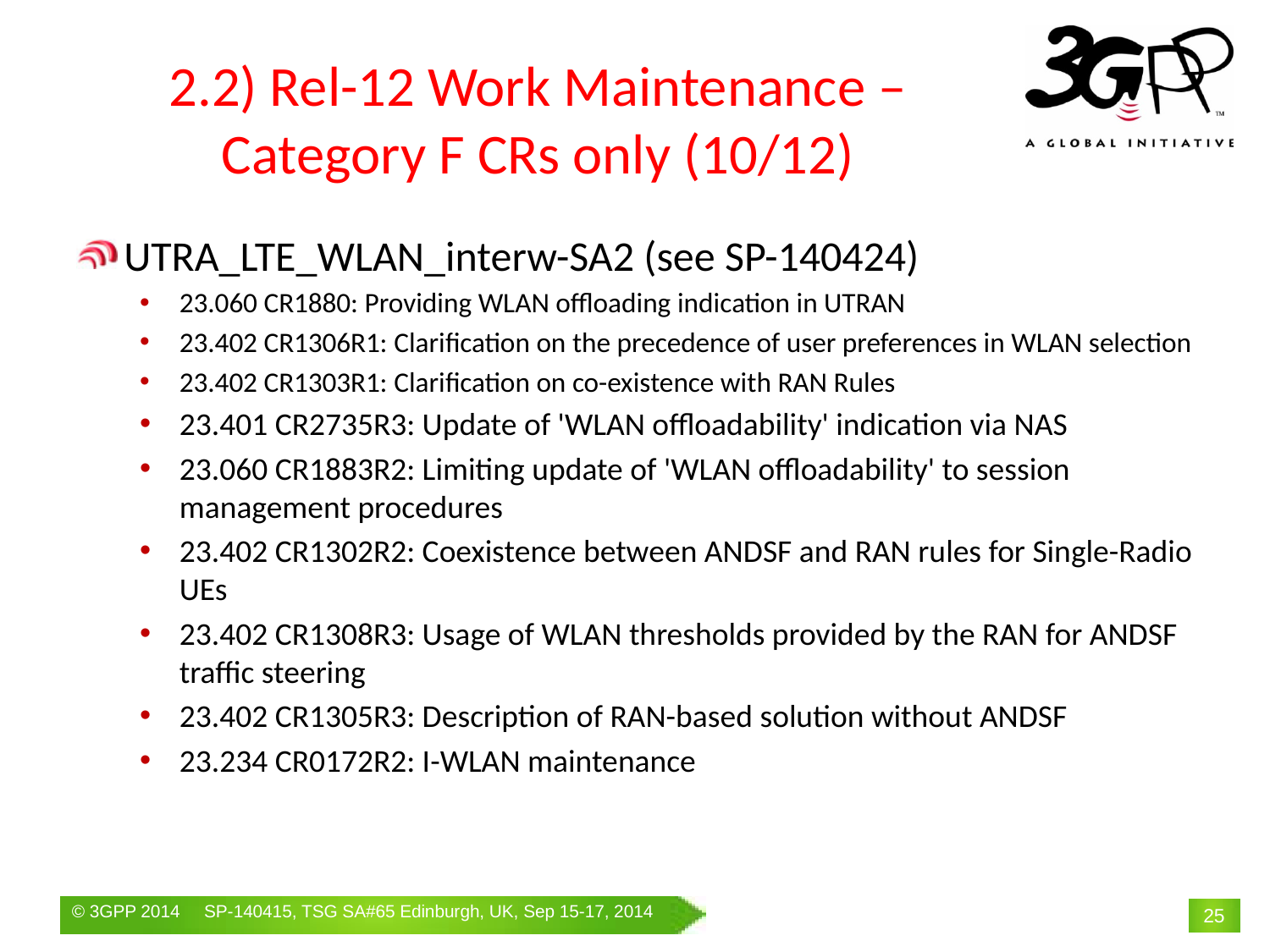

# 2.2) Rel-12 Work Maintenance – Category F CRs only (10/12)
UTRA_LTE_WLAN_interw-SA2 (see SP-140424)
23.060 CR1880: Providing WLAN offloading indication in UTRAN
23.402 CR1306R1: Clarification on the precedence of user preferences in WLAN selection
23.402 CR1303R1: Clarification on co-existence with RAN Rules
23.401 CR2735R3: Update of 'WLAN offloadability' indication via NAS
23.060 CR1883R2: Limiting update of 'WLAN offloadability' to session management procedures
23.402 CR1302R2: Coexistence between ANDSF and RAN rules for Single-Radio UEs
23.402 CR1308R3: Usage of WLAN thresholds provided by the RAN for ANDSF traffic steering
23.402 CR1305R3: Description of RAN-based solution without ANDSF
23.234 CR0172R2: I-WLAN maintenance